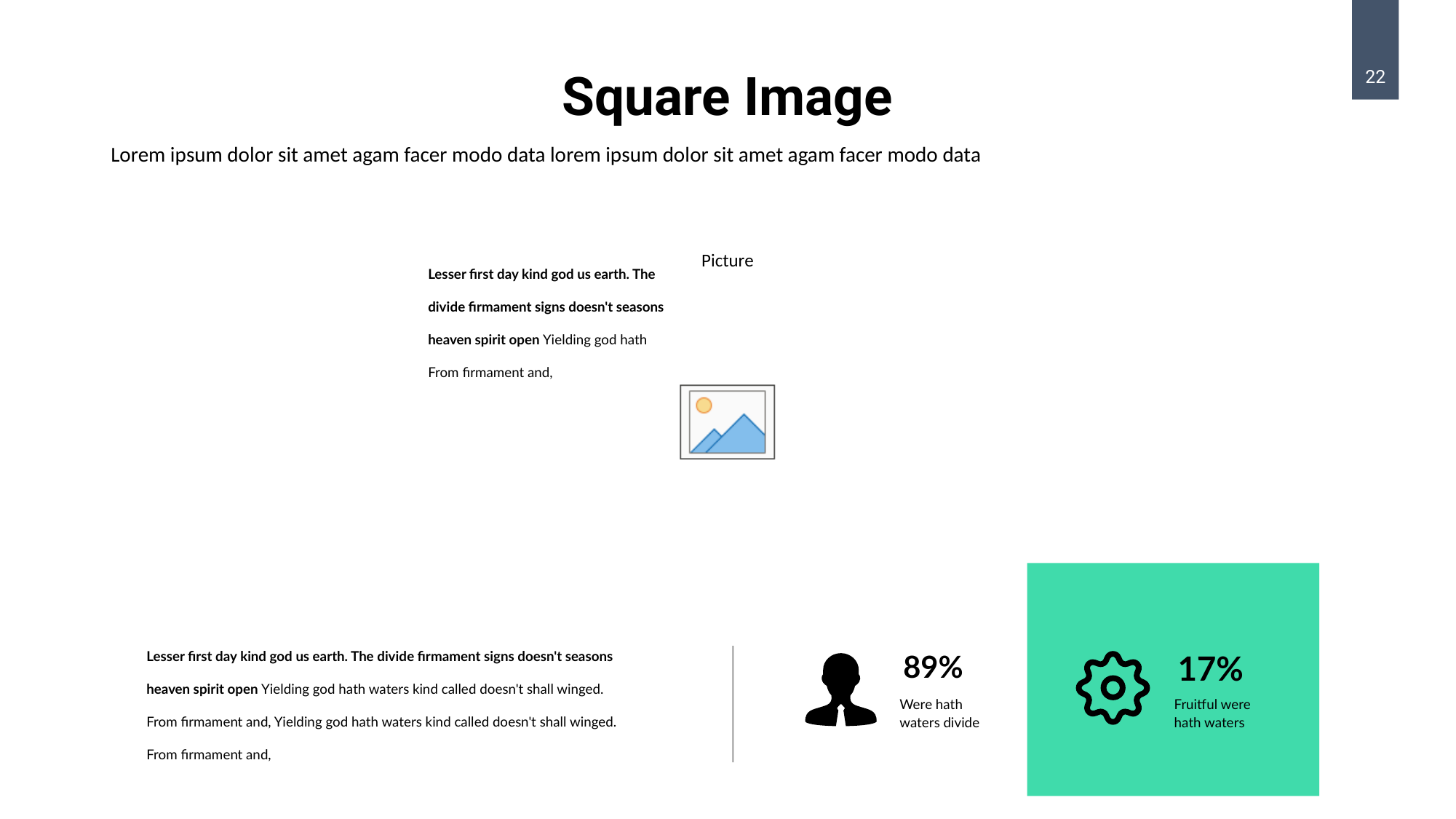

Square Image
22
Lorem ipsum dolor sit amet agam facer modo data lorem ipsum dolor sit amet agam facer modo data

Lesser first day kind god us earth. The divide firmament signs doesn't seasons heaven spirit open Yielding god hath From firmament and,

Lesser first day kind god us earth. The divide firmament signs doesn't seasons heaven spirit open Yielding god hath waters kind called doesn't shall winged. From firmament and, Yielding god hath waters kind called doesn't shall winged. From firmament and,
89%
17%

Were hath waters divide
Fruitful were hath waters